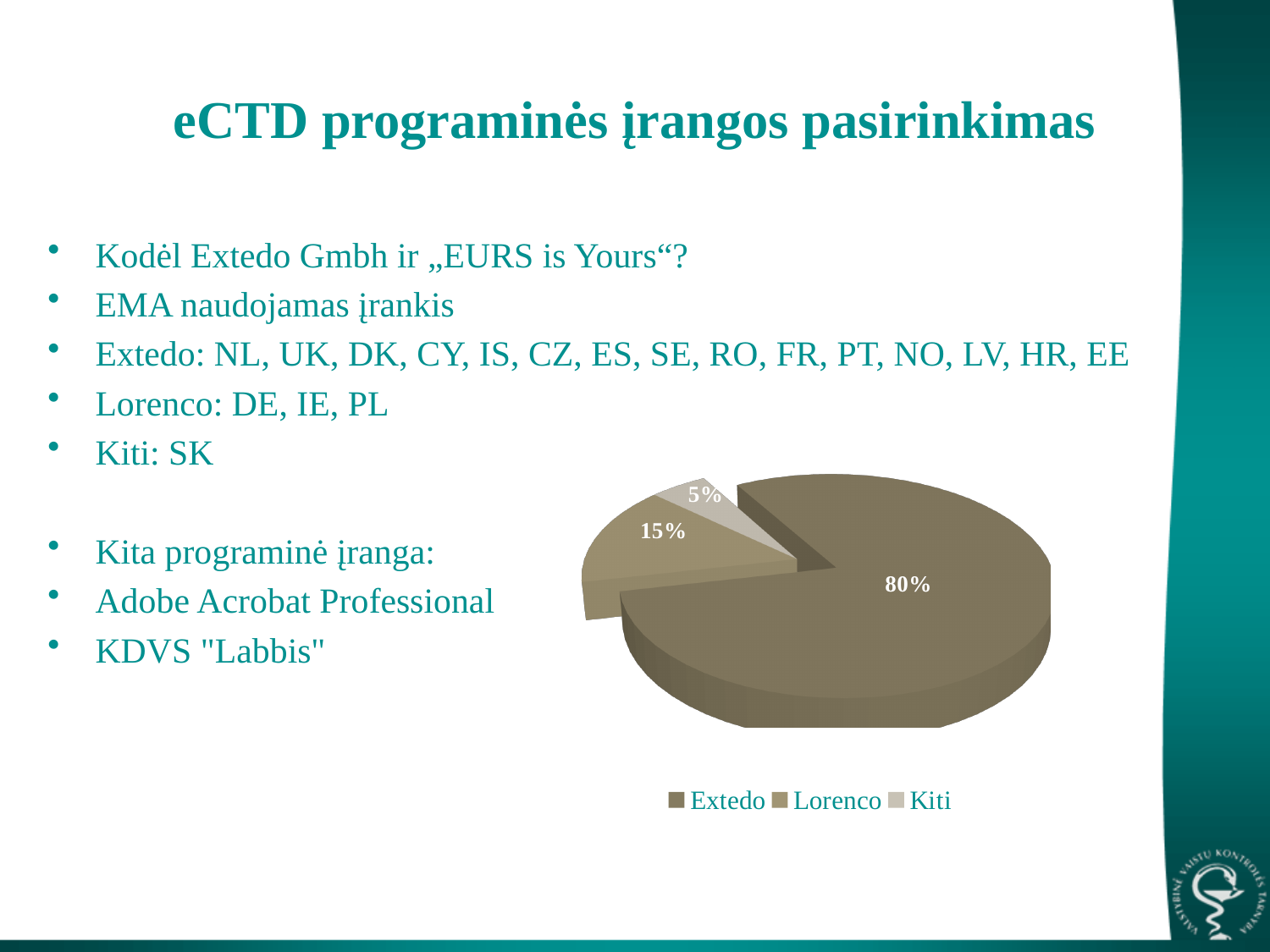

# eCTD programinės įrangos pasirinkimas
Kodėl Extedo Gmbh ir „EURS is Yours“?
EMA naudojamas įrankis
Extedo: NL, UK, DK, CY, IS, CZ, ES, SE, RO, FR, PT, NO, LV, HR, EE
Lorenco: DE, IE, PL
Kiti: SK

Kita programinė įranga:
Adobe Acrobat Professional
KDVS "Labbis"

[unsupported chart]